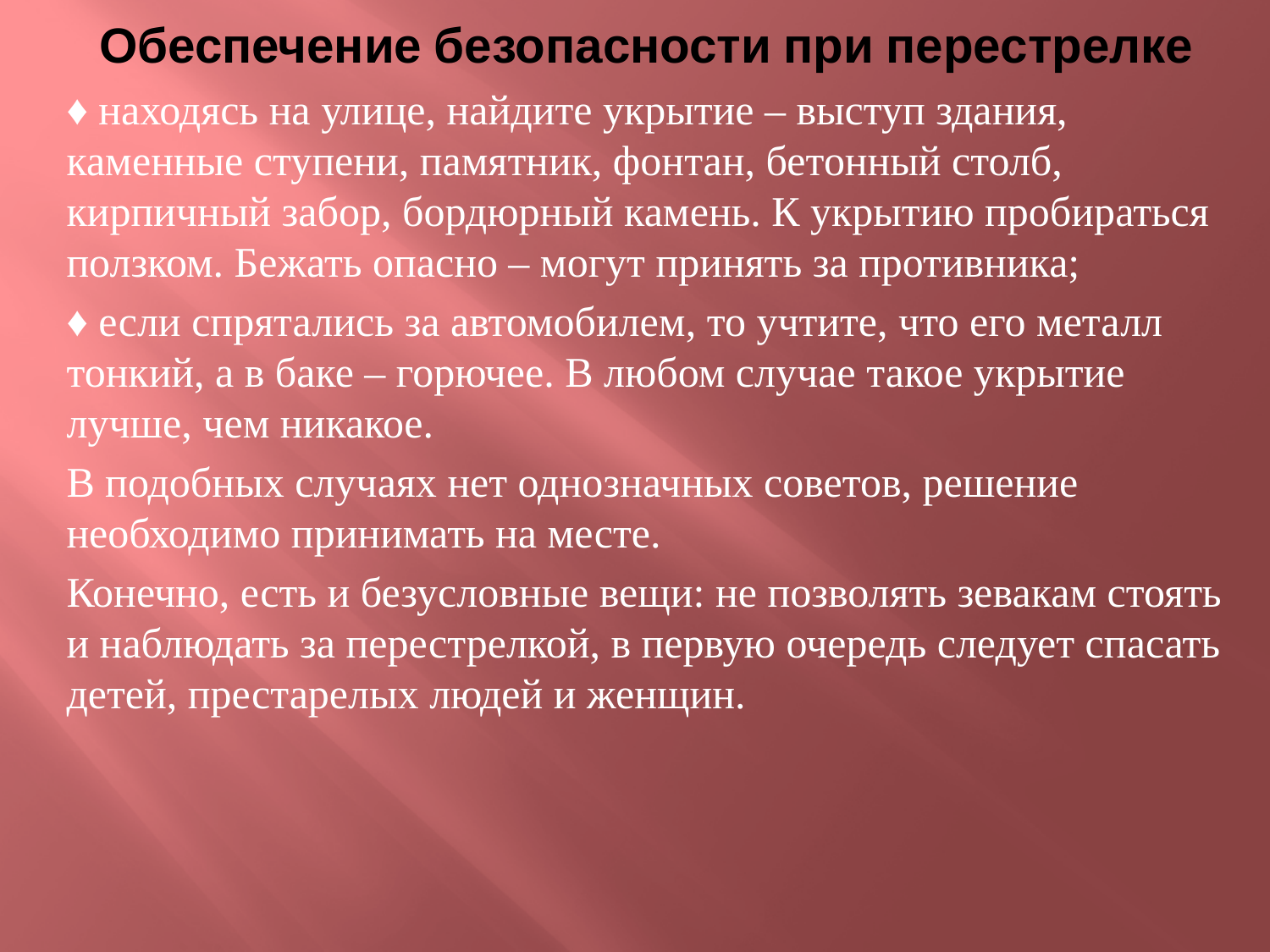

# Обеспечение безопасности при перестрелке
♦ находясь на улице, найдите укрытие – выступ здания, каменные ступени, памятник, фонтан, бетонный столб, кирпичный забор, бордюрный камень. К укрытию пробираться ползком. Бежать опасно – могут принять за противника;
♦ если спрятались за автомобилем, то учтите, что его металл тонкий, а в баке – горючее. В любом случае такое укрытие лучше, чем никакое.
В подобных случаях нет однозначных советов, решение необходимо принимать на месте.
Конечно, есть и безусловные вещи: не позволять зевакам стоять и наблюдать за перестрелкой, в первую очередь следует спасать детей, престарелых людей и женщин.